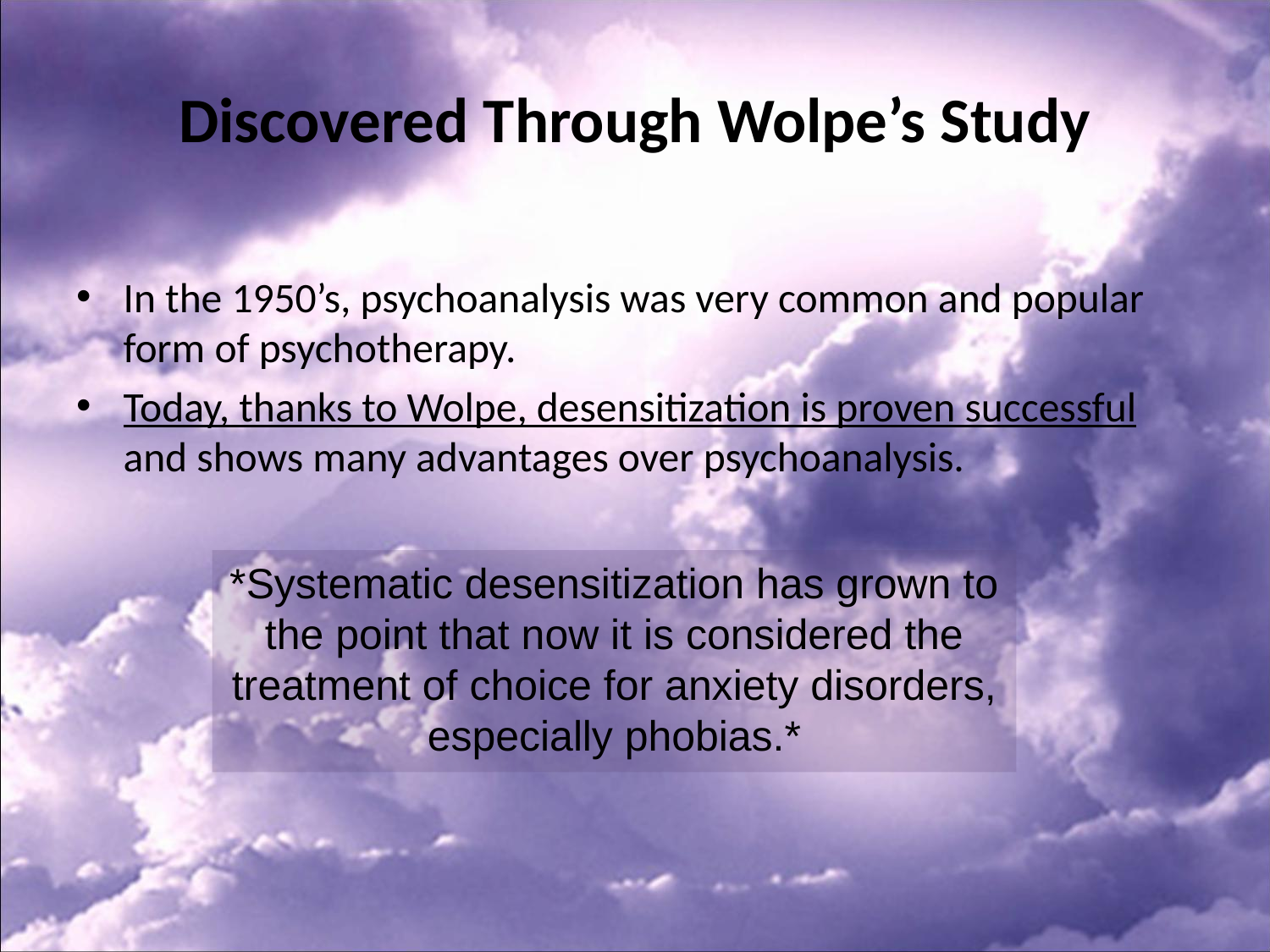

# Discovered Through Wolpe’s Study
In the 1950’s, psychoanalysis was very common and popular form of psychotherapy.
Today, thanks to Wolpe, desensitization is proven successful and shows many advantages over psychoanalysis.

*Systematic desensitization has grown to the point that now it is considered the treatment of choice for anxiety disorders, especially phobias.*